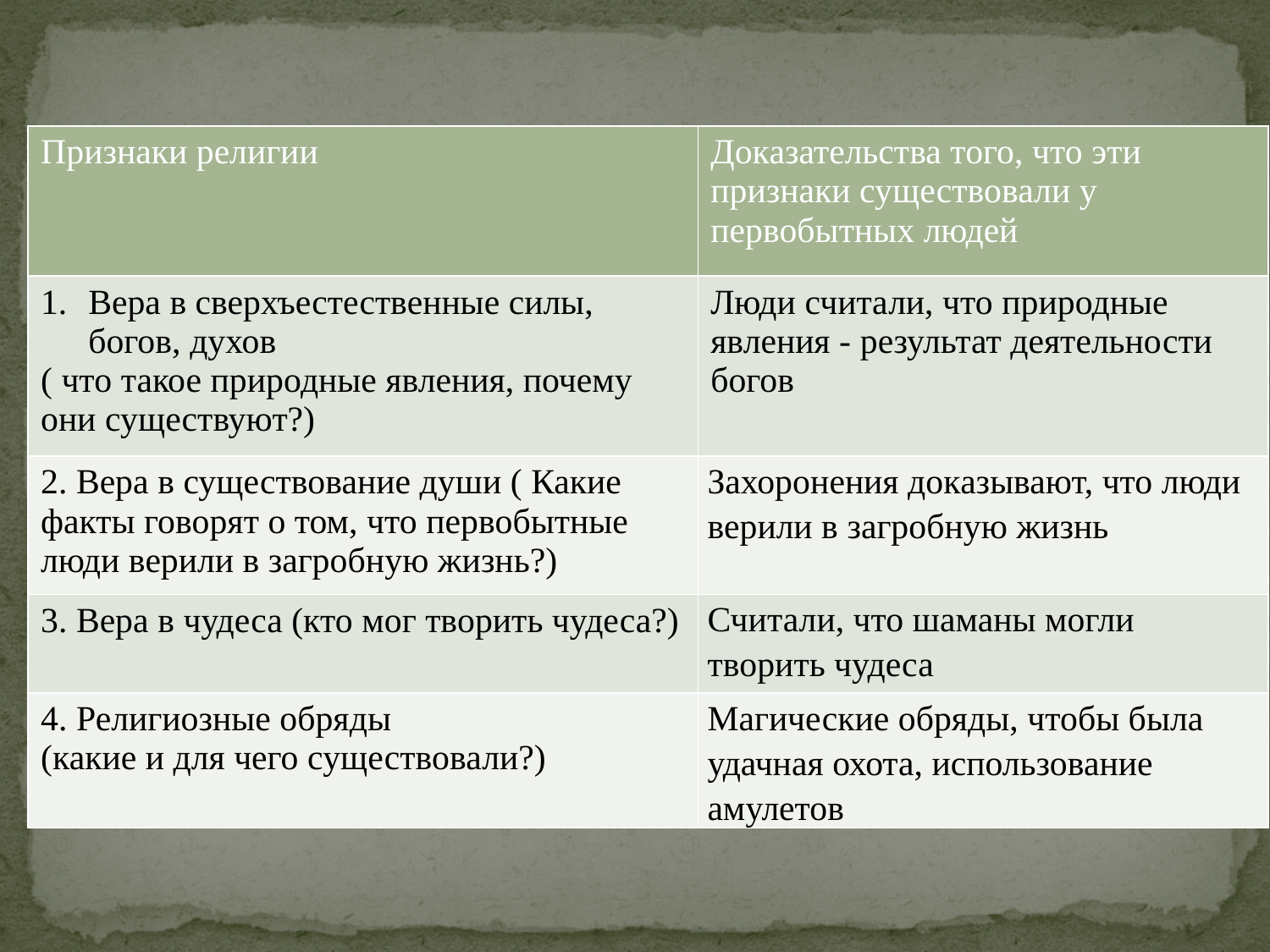

#
| Признаки религии | Доказательства того, что эти признаки существовали у первобытных людей |
| --- | --- |
| Вера в сверхъестественные силы, богов, духов ( что такое природные явления, почему они существуют?) | Люди считали, что природные явления - результат деятельности богов |
| 2. Вера в существование души ( Какие факты говорят о том, что первобытные люди верили в загробную жизнь?) | Захоронения доказывают, что люди верили в загробную жизнь |
| 3. Вера в чудеса (кто мог творить чудеса?) | Считали, что шаманы могли творить чудеса |
| 4. Религиозные обряды (какие и для чего существовали?) | Магические обряды, чтобы была удачная охота, использование амулетов |